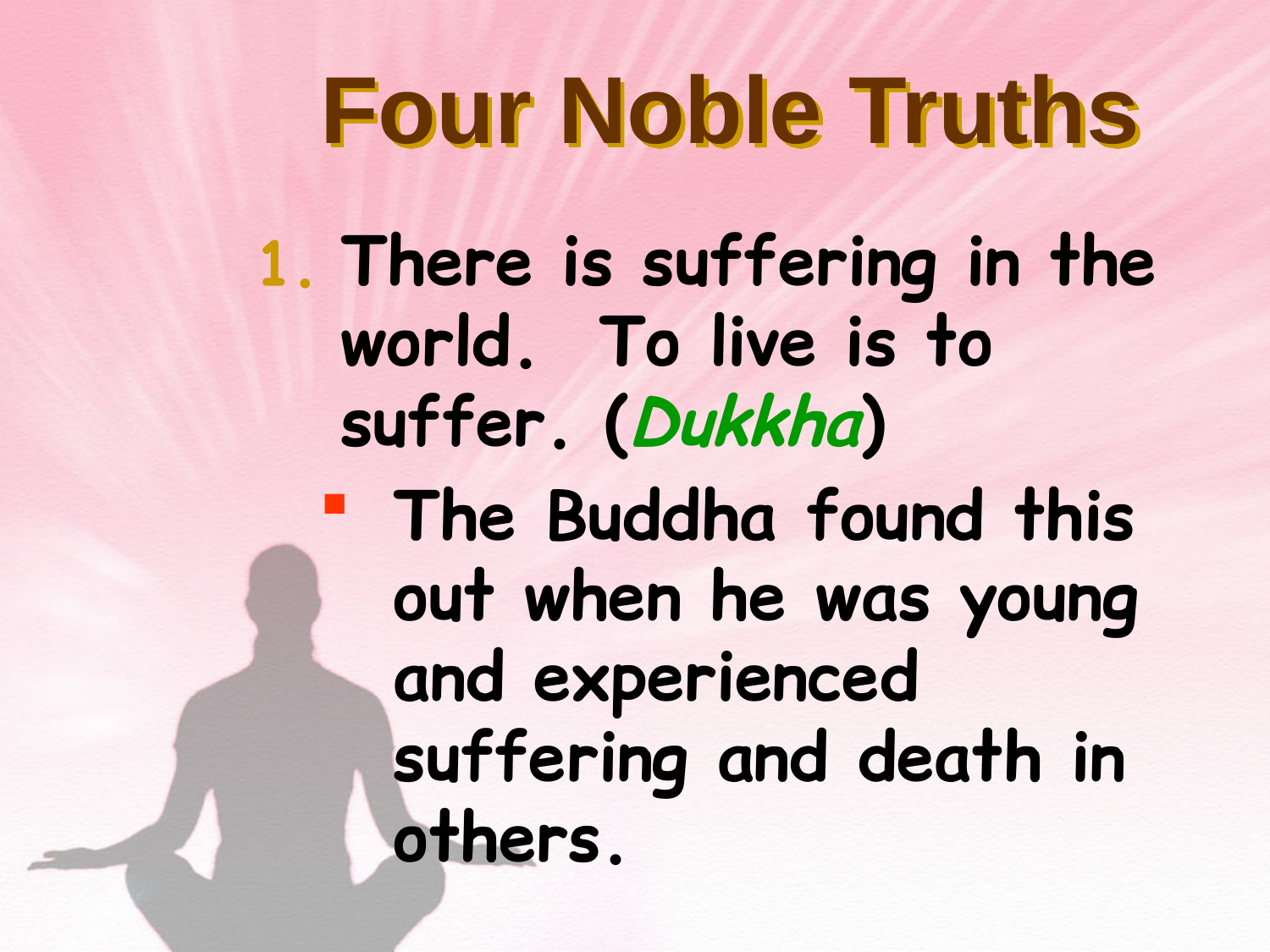

Four Noble Truths
There is suffering in the world.  To live is to suffer. (Dukkha)
The Buddha found this out when he was young and experienced suffering and death in others.